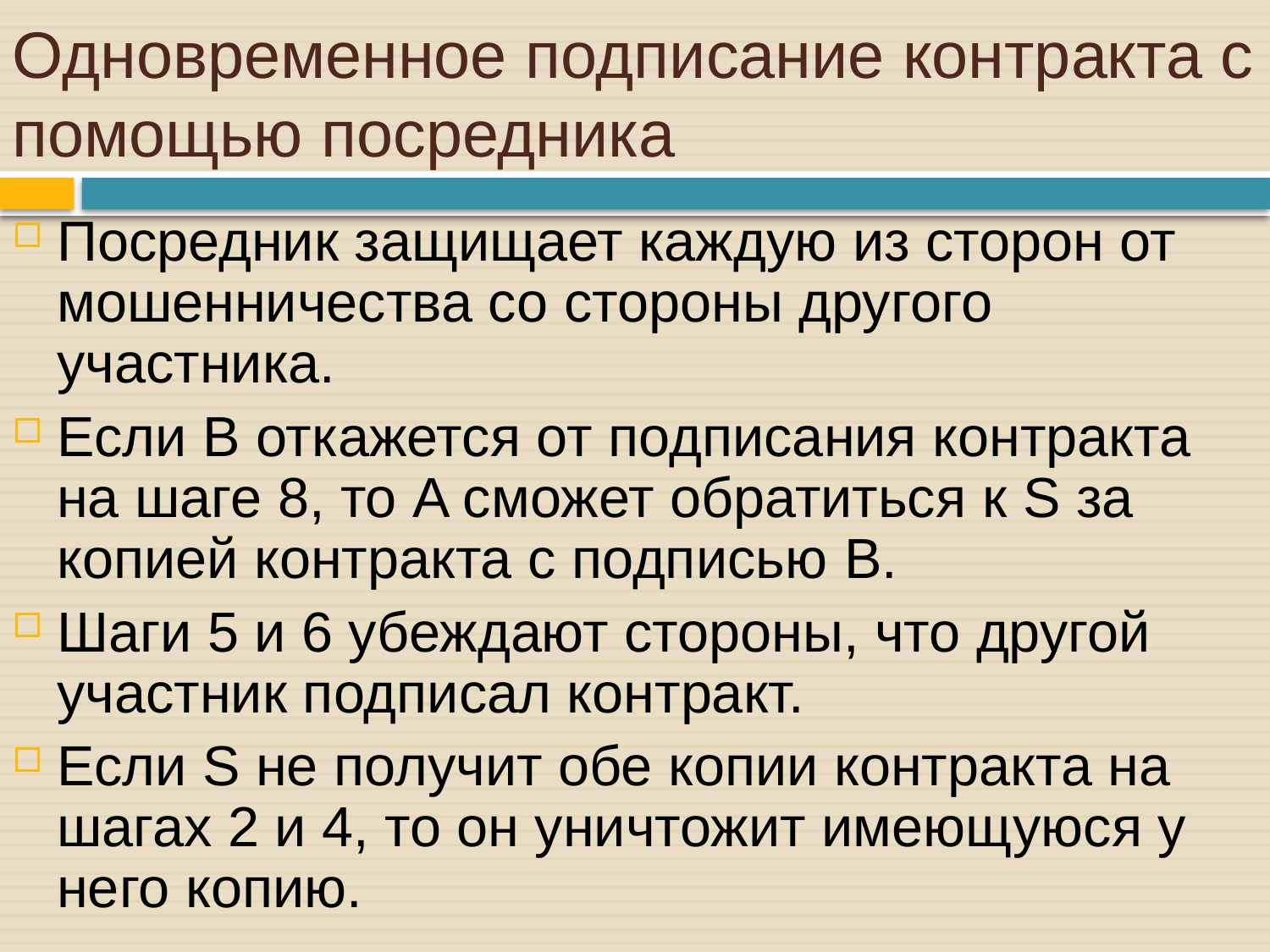

# Одновременное подписание контракта с помощью посредника
Посредник защищает каждую из сторон от мошенничества со стороны другого участника.
Если B откажется от подписания контракта на шаге 8, то A сможет обратиться к S за копией контракта с подписью B.
Шаги 5 и 6 убеждают стороны, что другой участник подписал контракт.
Если S не получит обе копии контракта на шагах 2 и 4, то он уничтожит имеющуюся у него копию.